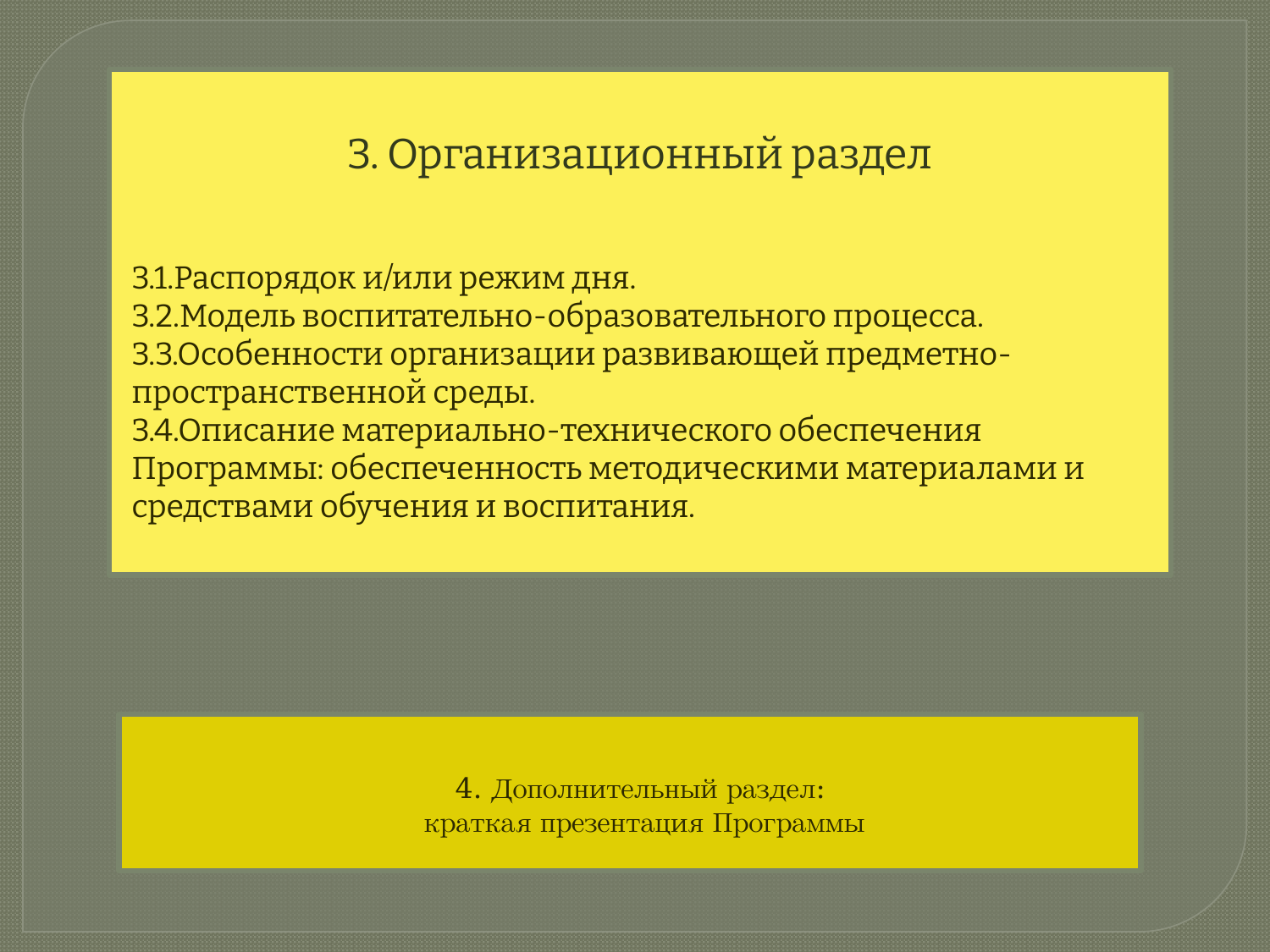

3. Организационный раздел

3.1.Распорядок и/или режим дня.
3.2.Модель воспитательно-образовательного процесса.
3.3.Особенности организации развивающей предметно-пространственной среды.
3.4.Описание материально-технического обеспечения Программы: обеспеченность методическими материалами и средствами обучения и воспитания.

4. Дополнительный раздел:
краткая презентация Программы